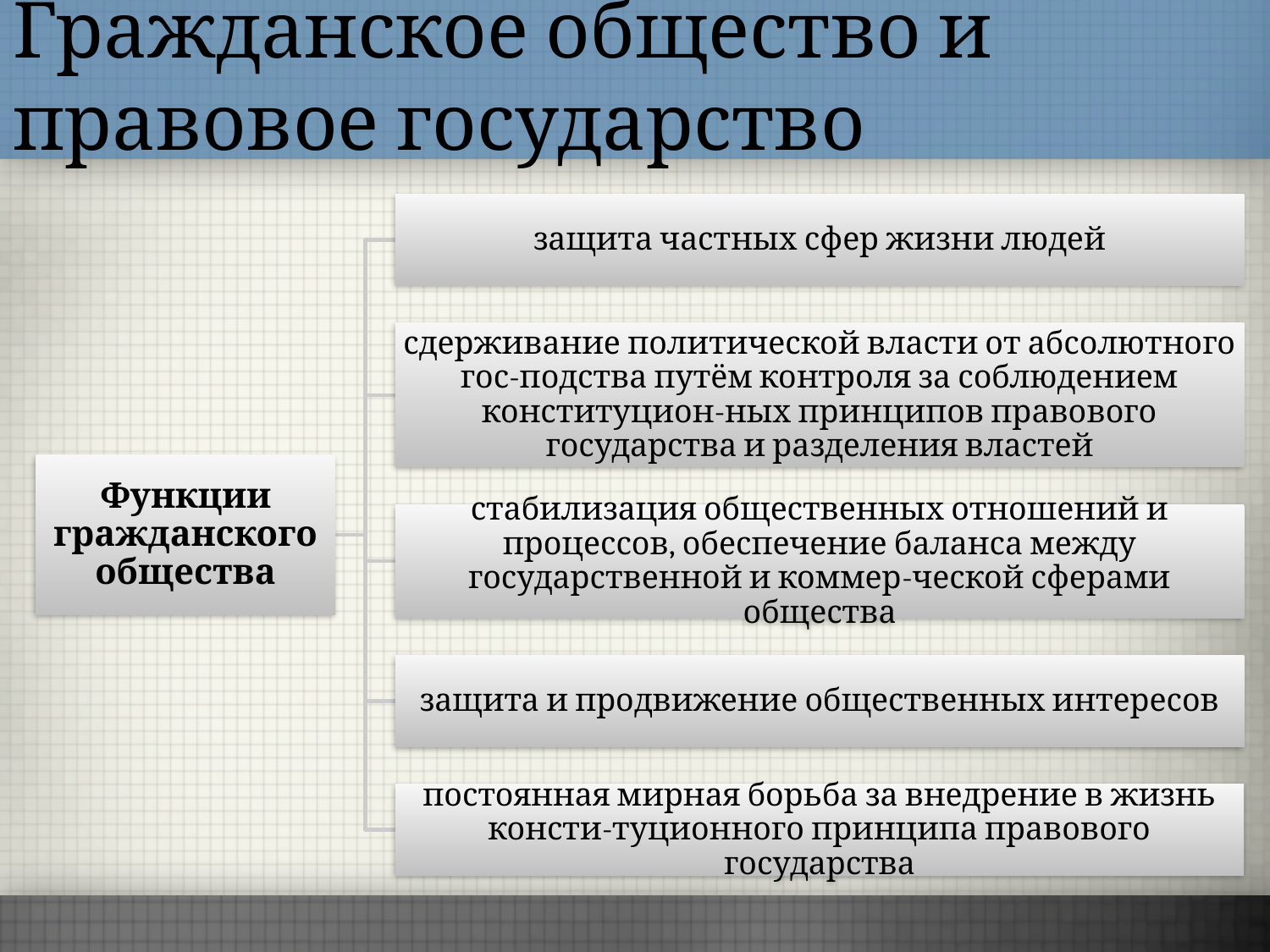

# Гражданское общество и правовое государство
Функции гражданского общества
защита частных сфер жизни людей
сдерживание политической власти от абсолютного гос-подства путём контроля за соблюдением конституцион-ных принципов правового государства и разделения властей
стабилизация общественных отношений и процессов, обеспечение баланса между государственной и коммер-ческой сферами общества
защита и продвижение общественных интересов
постоянная мирная борьба за внедрение в жизнь консти-туционного принципа правового государства